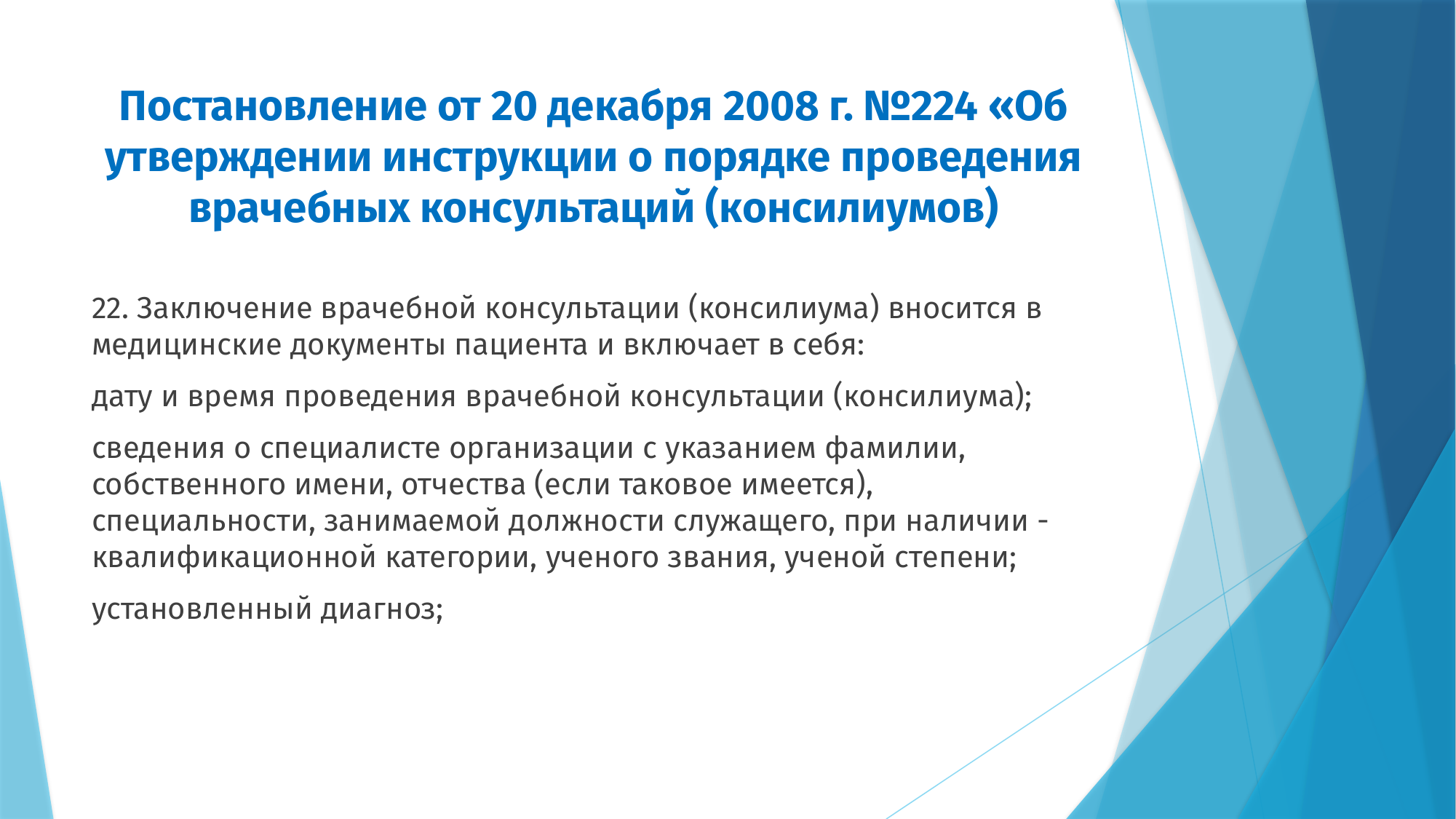

# Постановление от 20 декабря 2008 г. №224 «Об утверждении инструкции о порядке проведения врачебных консультаций (консилиумов)
22. Заключение врачебной консультации (консилиума) вносится в медицинские документы пациента и включает в себя:
дату и время проведения врачебной консультации (консилиума);
сведения о специалисте организации с указанием фамилии, собственного имени, отчества (если таковое имеется), специальности, занимаемой должности служащего, при наличии - квалификационной категории, ученого звания, ученой степени;
установленный диагноз;